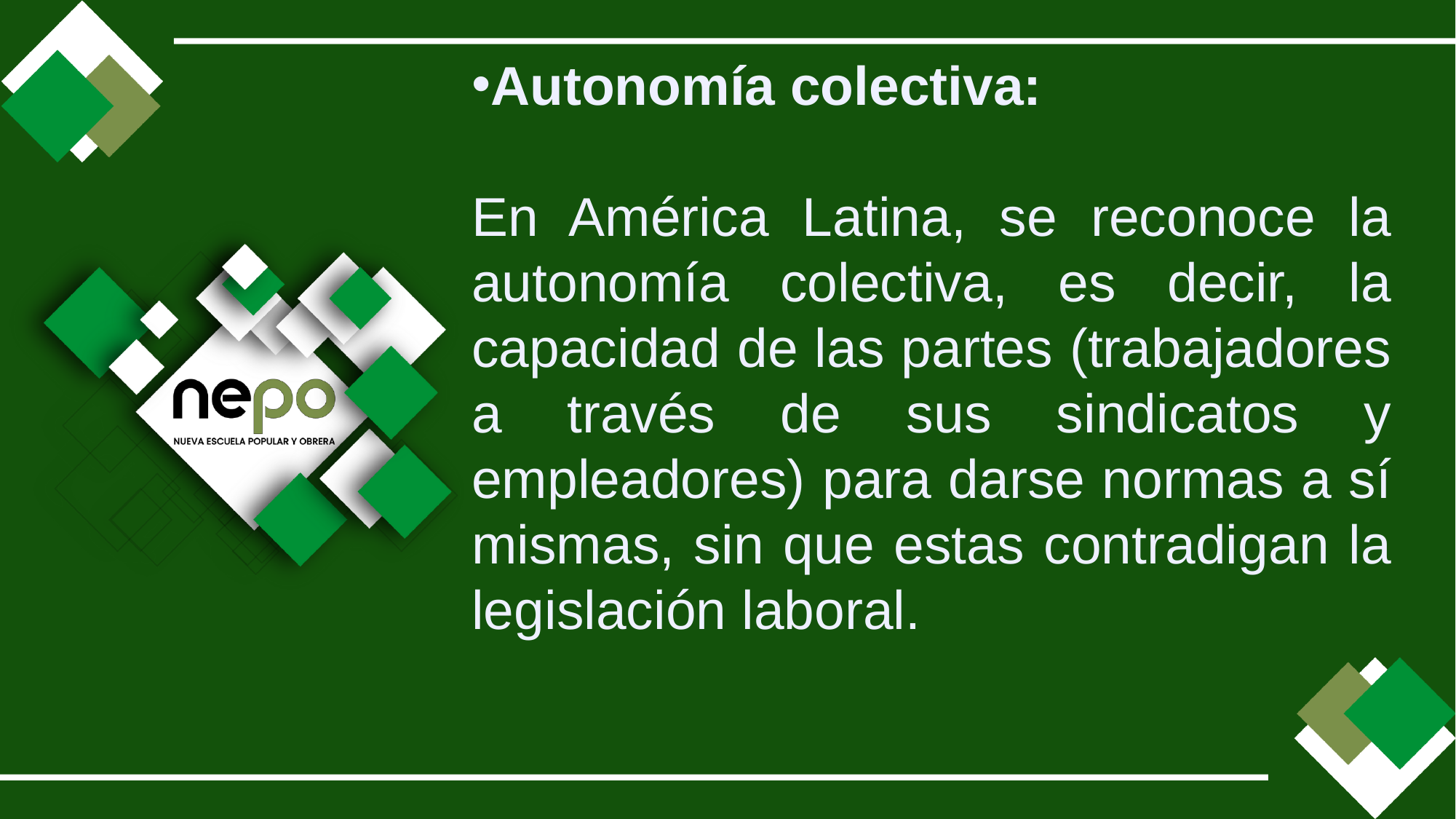

Autonomía colectiva:

En América Latina, se reconoce la autonomía colectiva, es decir, la capacidad de las partes (trabajadores a través de sus sindicatos y empleadores) para darse normas a sí mismas, sin que estas contradigan la legislación laboral.